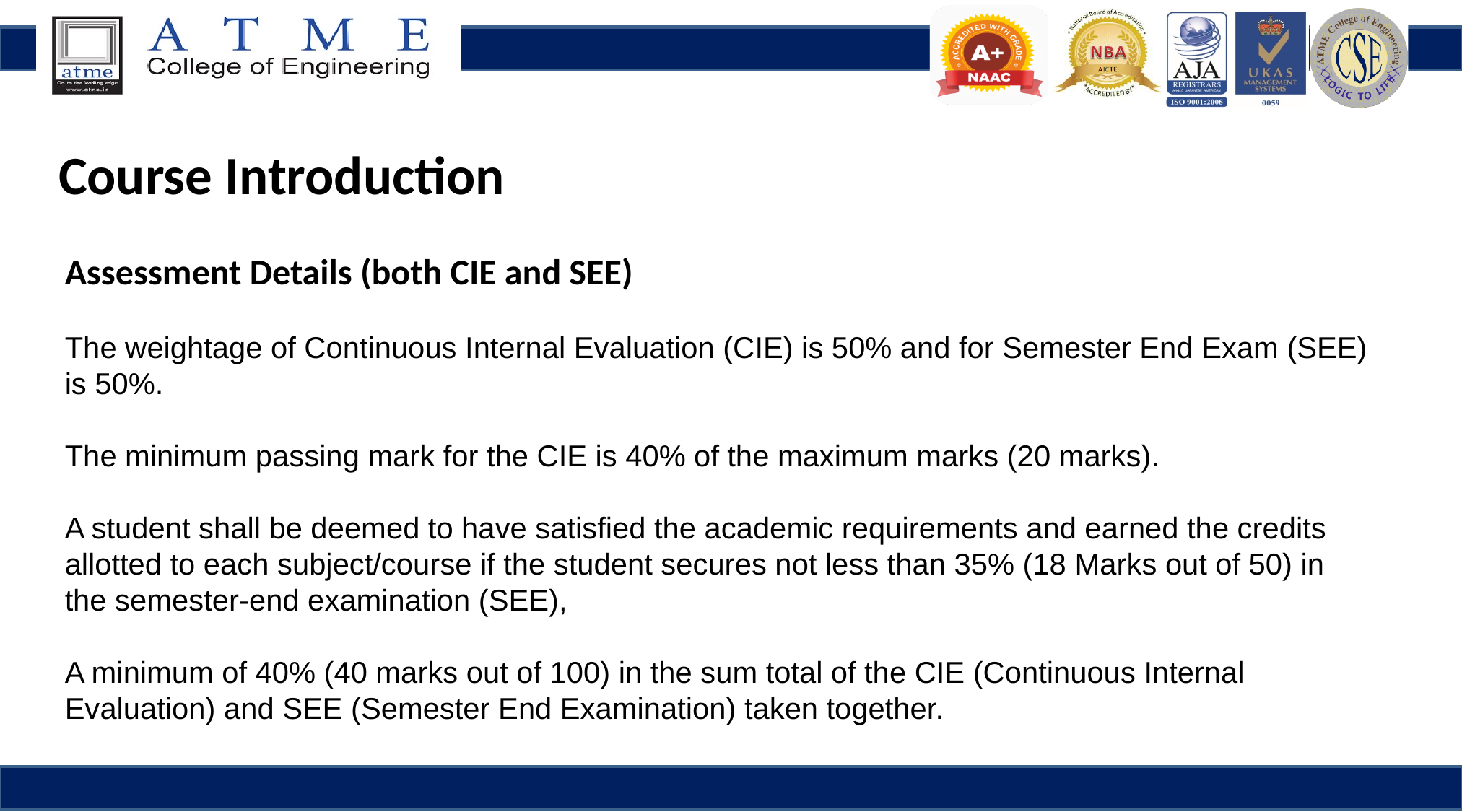

Course Introduction
Assessment Details (both CIE and SEE)

The weightage of Continuous Internal Evaluation (CIE) is 50% and for Semester End Exam (SEE) is 50%.

The minimum passing mark for the CIE is 40% of the maximum marks (20 marks).

A student shall be deemed to have satisfied the academic requirements and earned the credits allotted to each subject/course if the student secures not less than 35% (18 Marks out of 50) in the semester-end examination (SEE),

A minimum of 40% (40 marks out of 100) in the sum total of the CIE (Continuous Internal
Evaluation) and SEE (Semester End Examination) taken together.